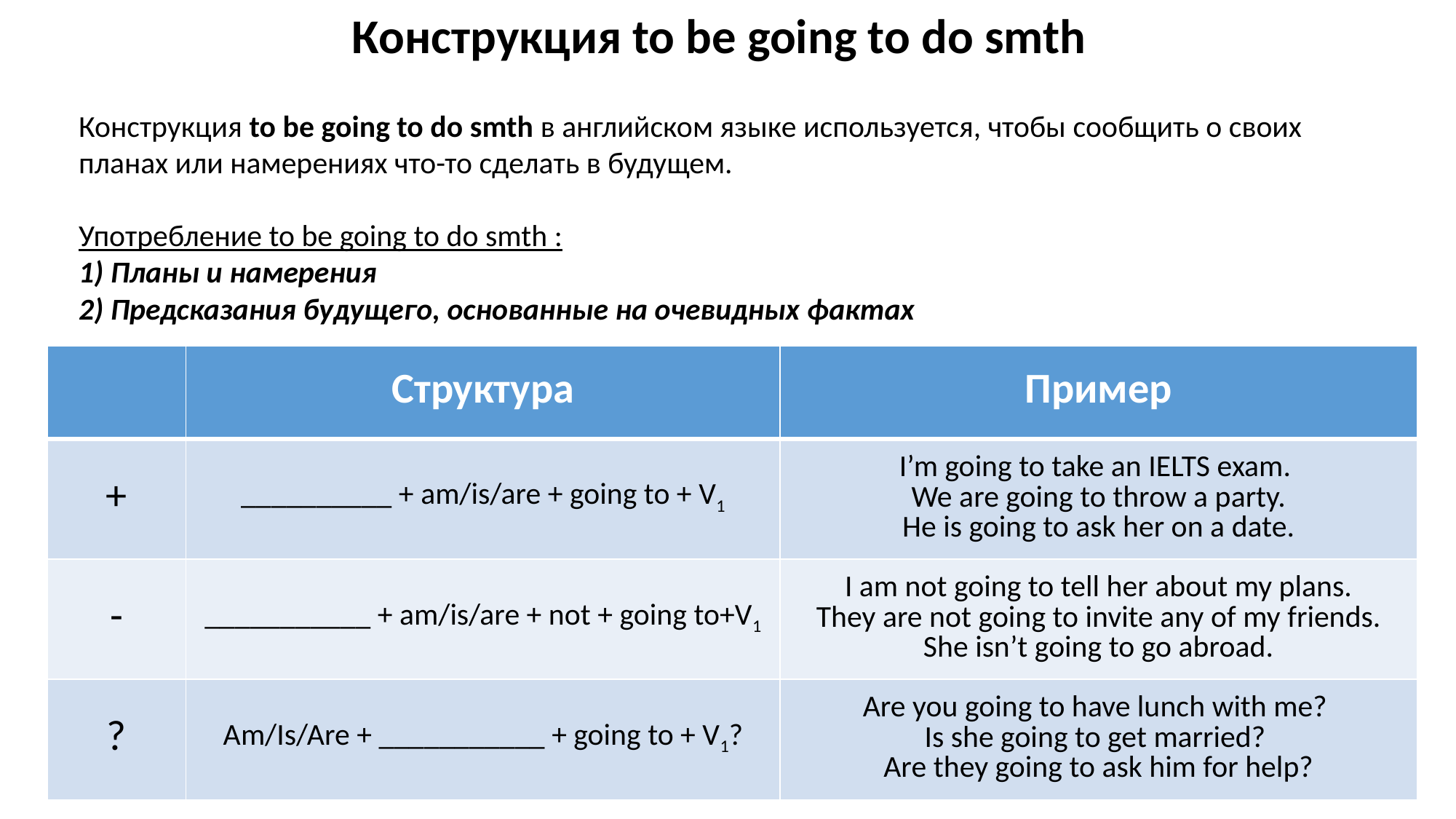

Конструкция to be going to do smth

Конструкция to be going to do smth в английском языке используется, чтобы сообщить о своих планах или намерениях что-то сделать в будущем.

Употребление to be going to do smth :
1) Планы и намерения
2) Предсказания будущего, основанные на очевидных фактах

|  | Структура | Пример |
| --- | --- | --- |
| + | \_\_\_\_\_\_\_\_\_\_ + am/is/are + going to + V1 | I’m going to take an IELTS exam. We are going to throw a party. He is going to ask her on a date. |
| - | \_\_\_\_\_\_\_\_\_\_\_ + am/is/are + not + going to+V1 | I am not going to tell her about my plans. They are not going to invite any of my friends. She isn’t going to go abroad. |
| ? | Am/Is/Are + \_\_\_\_\_\_\_\_\_\_\_ + going to + V1? | Are you going to have lunch with me? Is she going to get married? Are they going to ask him for help? |